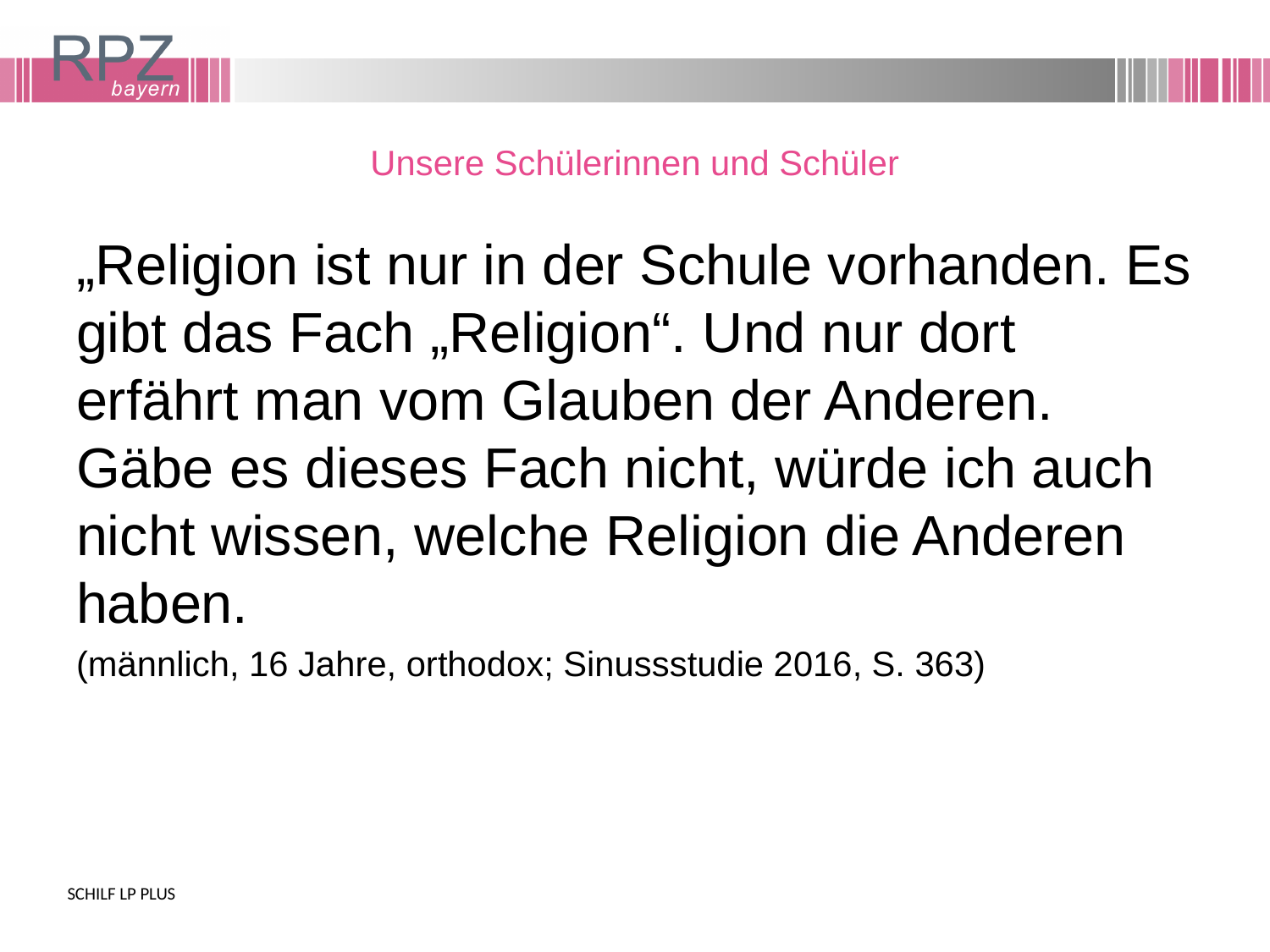

# Unsere Schülerinnen und Schüler
„Religion ist nur in der Schule vorhanden. Es gibt das Fach „Religion“. Und nur dort erfährt man vom Glauben der Anderen. Gäbe es dieses Fach nicht, würde ich auch nicht wissen, welche Religion die Anderen haben.
(männlich, 16 Jahre, orthodox; Sinussstudie 2016, S. 363)